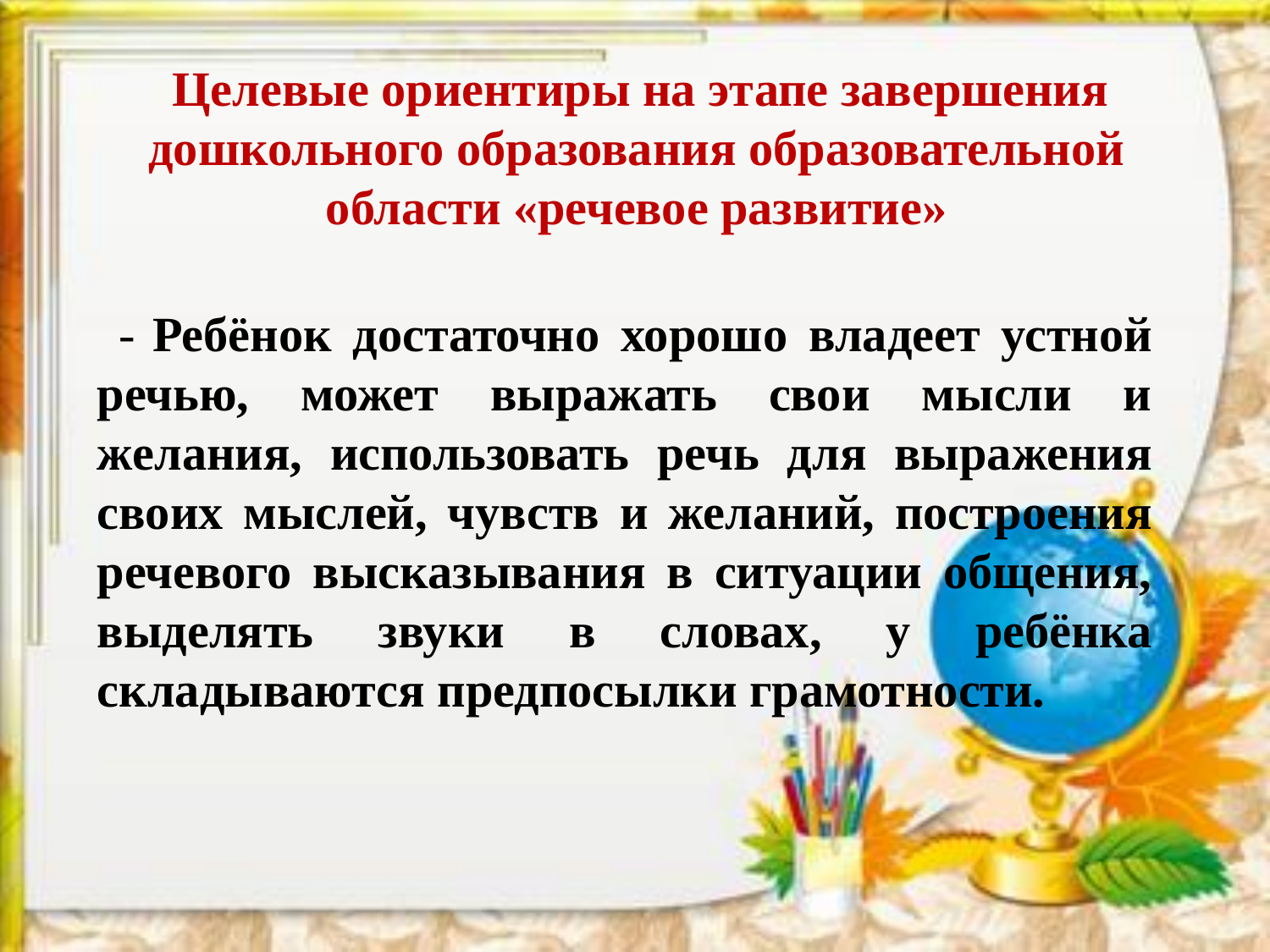

# Целевые ориентиры на этапе завершения дошкольного образования образовательной области «речевое развитие»
 - Ребёнок достаточно хорошо владеет устной речью, может выражать свои мысли и желания, использовать речь для выражения своих мыслей, чувств и желаний, построения речевого высказывания в ситуации общения, выделять звуки в словах, у ребёнка складываются предпосылки грамотности.